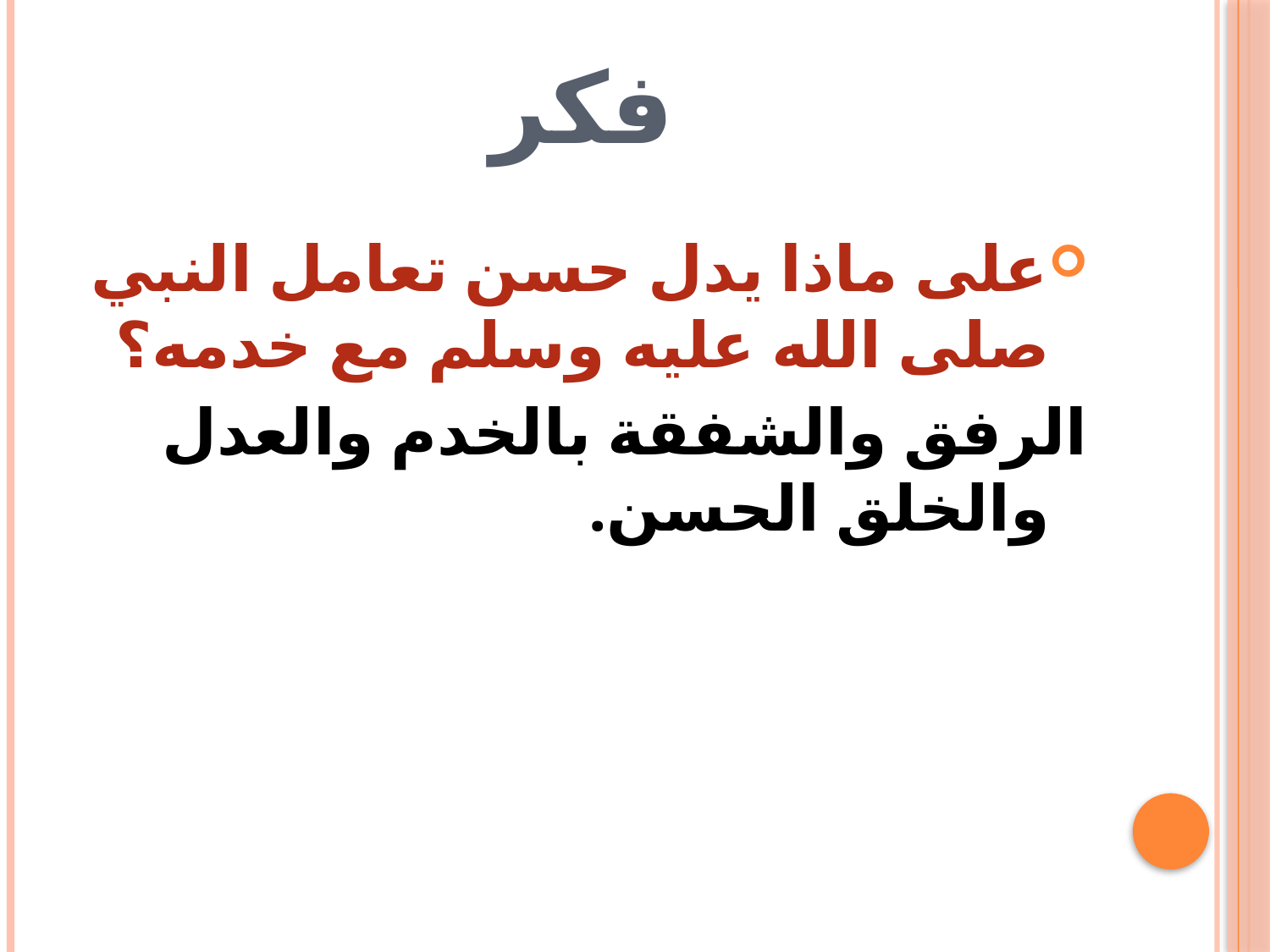

# فكر
على ماذا يدل حسن تعامل النبي صلى الله عليه وسلم مع خدمه؟
الرفق والشفقة بالخدم والعدل والخلق الحسن.